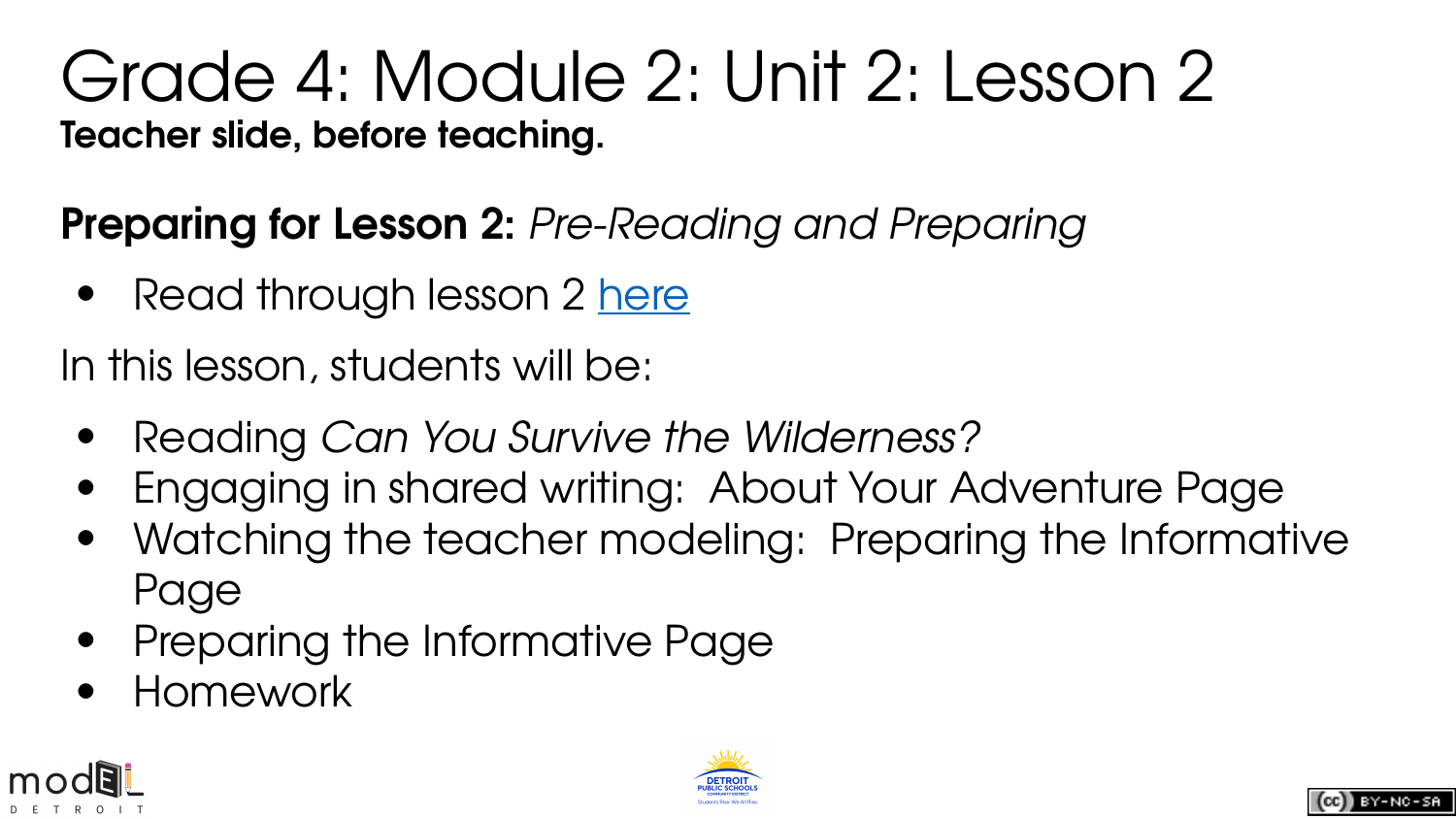

# Grade 4: Module 2: Unit 2: Lesson 2
Teacher slide, before teaching.
Preparing for Lesson 2: Pre-Reading and Preparing
Read through lesson 2 here
In this lesson, students will be:
Reading Can You Survive the Wilderness?
Engaging in shared writing:  About Your Adventure Page
Watching the teacher modeling:  Preparing the Informative Page
Preparing the Informative Page
Homework